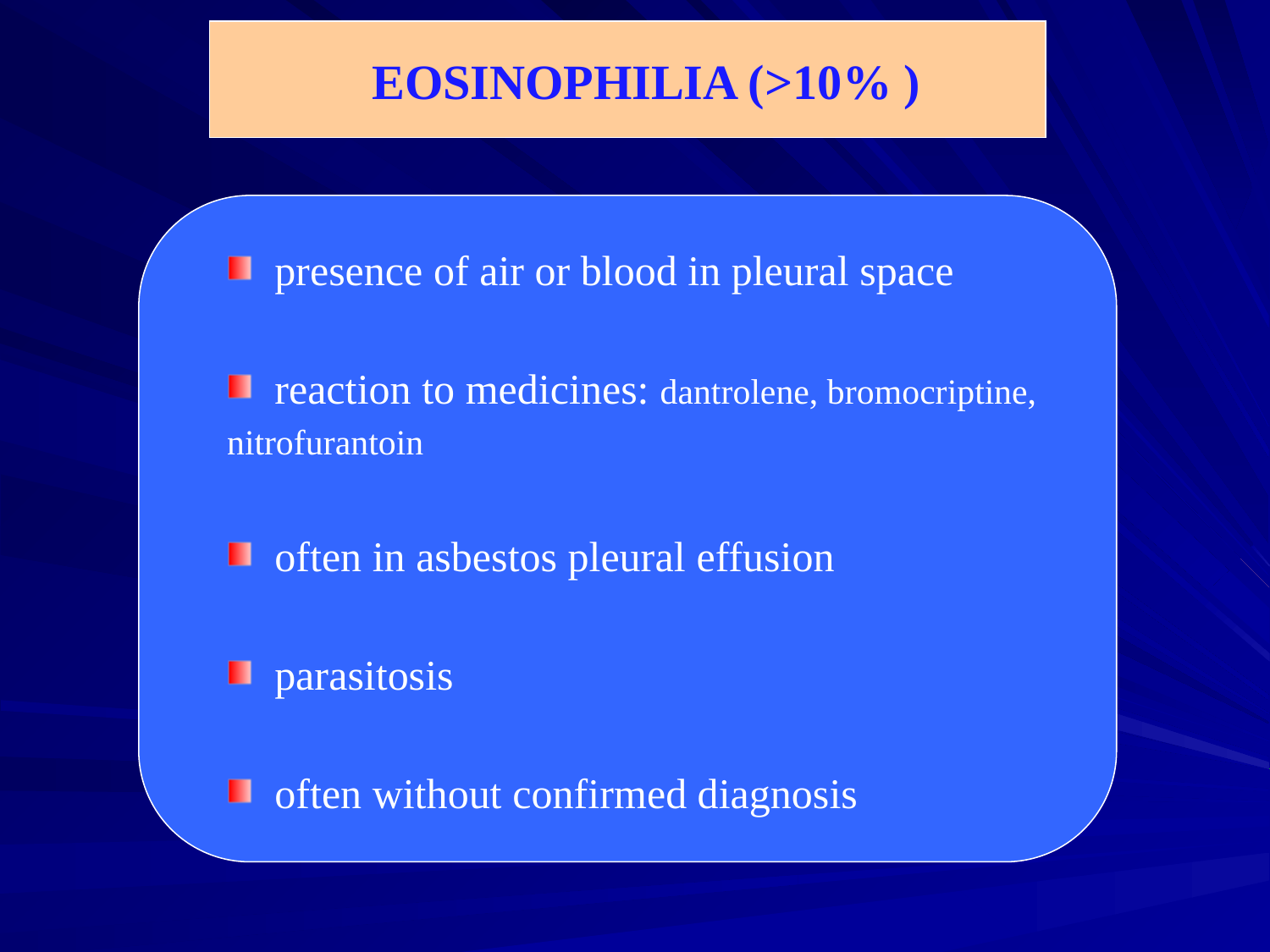

# EOSINOPHILIA (>10% )

presence of air or blood in pleural space

reaction to medicines: dantrolene, bromocriptine,
nitrofurantoin

often in asbestos pleural effusion

parasitosis

often without confirmed diagnosis